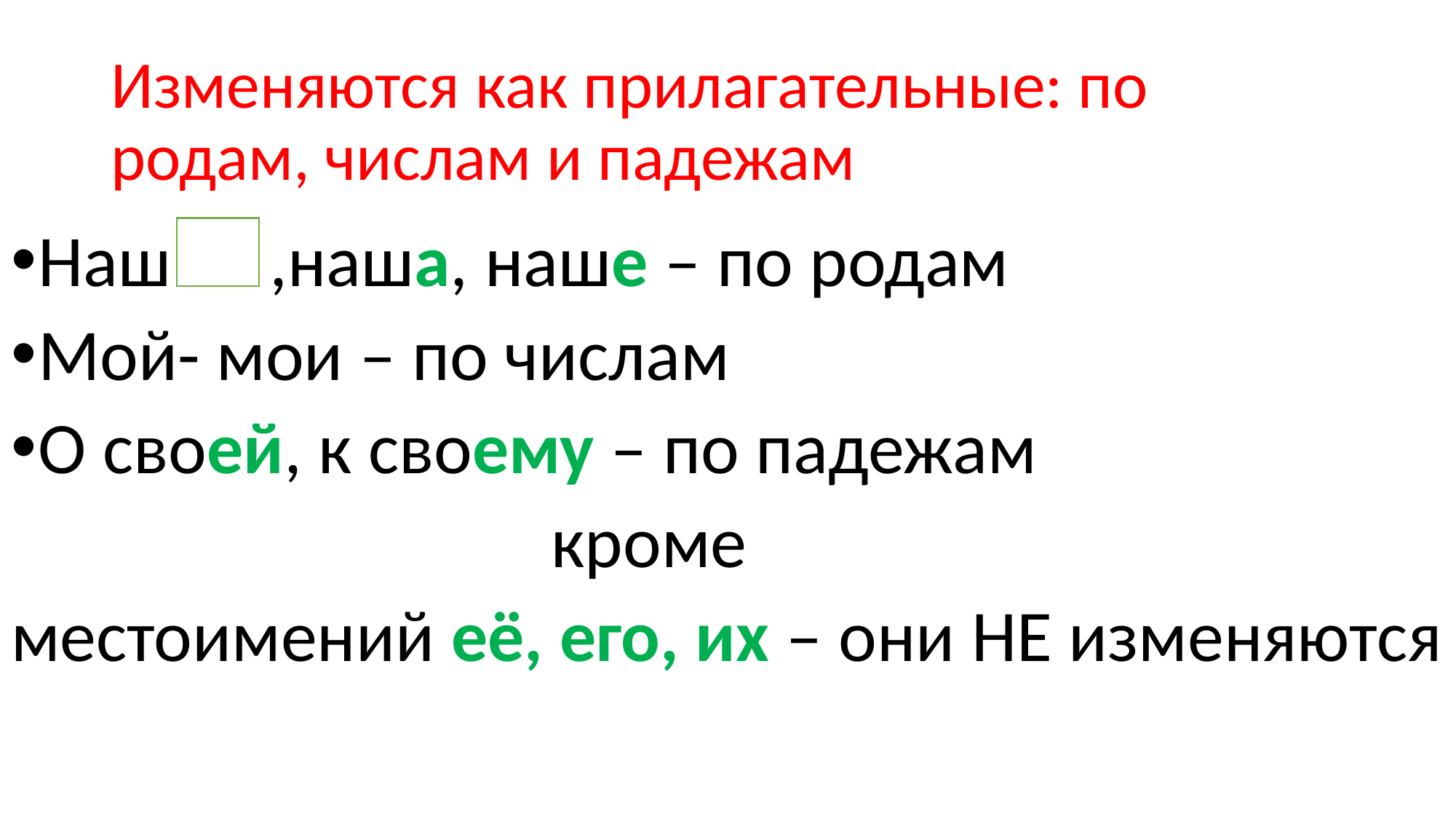

# Изменяются как прилагательные: по родам, числам и падежам
Наш      ,наша, наше – по родам
Мой- мои – по числам
О своей, к своему – по падежам
                                 кроме
местоимений её, его, их – они НЕ изменяются